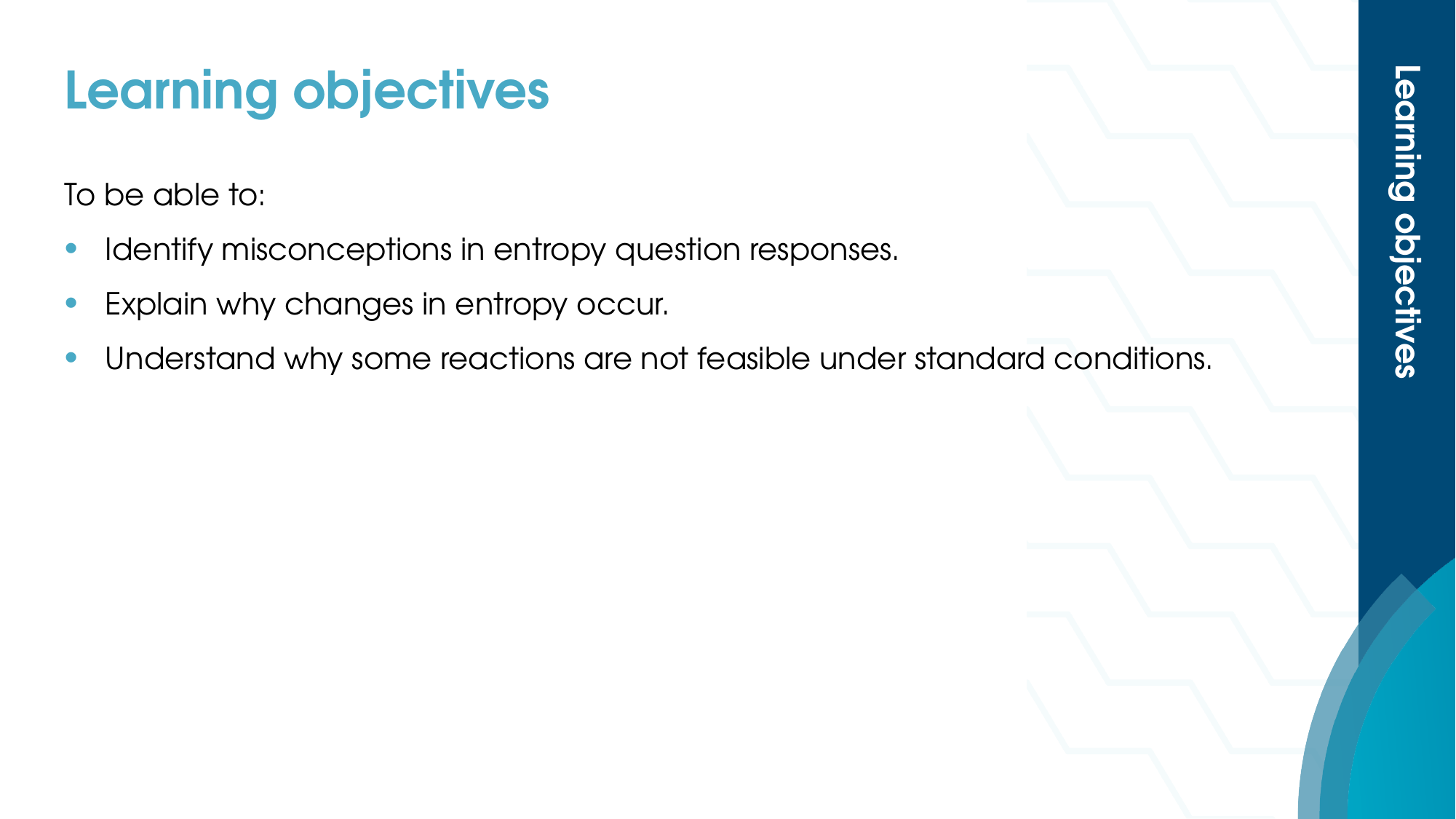

# Learning objectives
Learning objectives
To be able to:
Identify misconceptions in entropy question responses.
Explain why changes in entropy occur.
Understand why some reactions are not feasible under standard conditions.